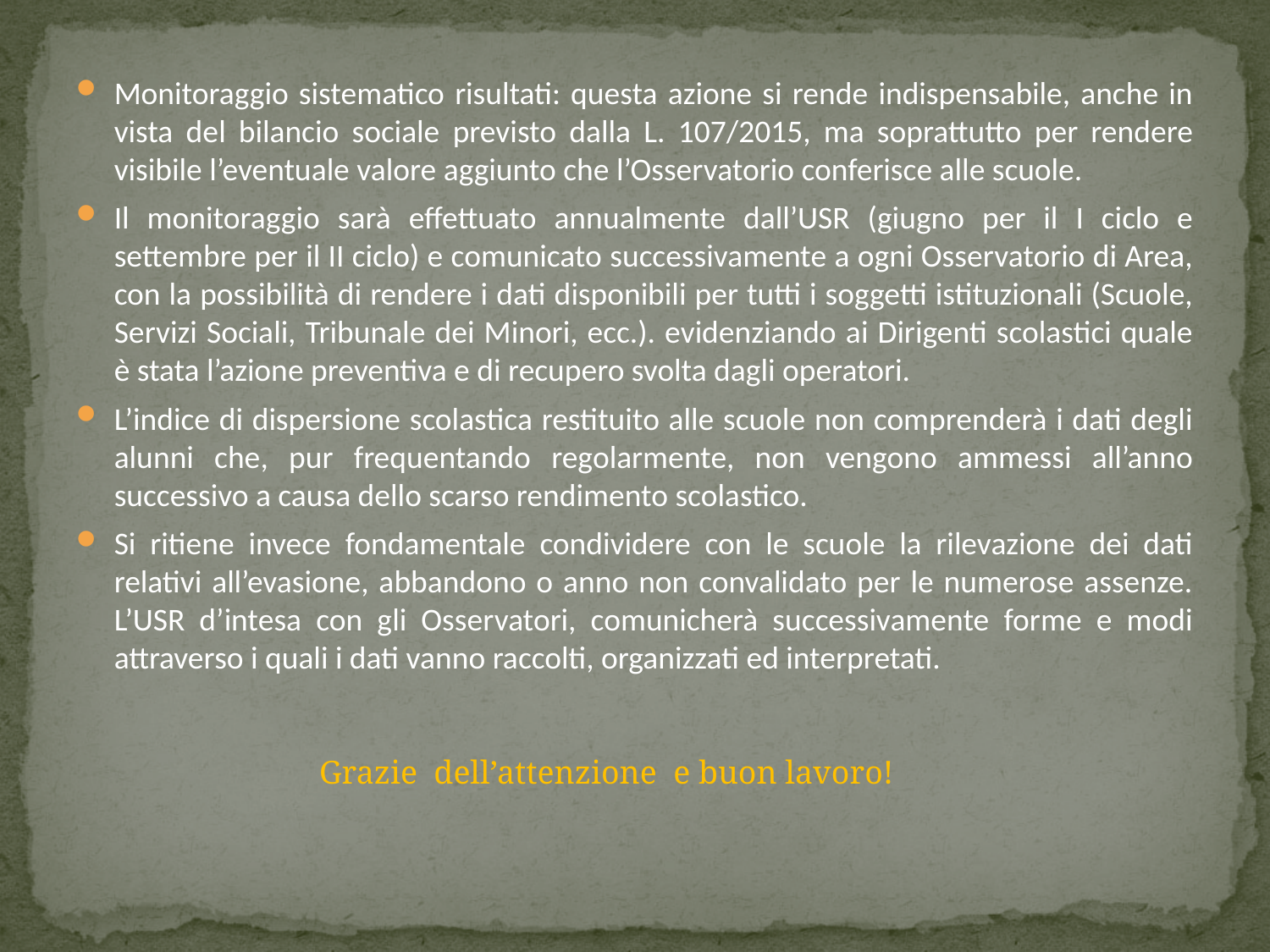

Monitoraggio sistematico risultati: questa azione si rende indispensabile, anche in vista del bilancio sociale previsto dalla L. 107/2015, ma soprattutto per rendere visibile l’eventuale valore aggiunto che l’Osservatorio conferisce alle scuole.
Il monitoraggio sarà effettuato annualmente dall’USR (giugno per il I ciclo e settembre per il II ciclo) e comunicato successivamente a ogni Osservatorio di Area, con la possibilità di rendere i dati disponibili per tutti i soggetti istituzionali (Scuole, Servizi Sociali, Tribunale dei Minori, ecc.). evidenziando ai Dirigenti scolastici quale è stata l’azione preventiva e di recupero svolta dagli operatori.
L’indice di dispersione scolastica restituito alle scuole non comprenderà i dati degli alunni che, pur frequentando regolarmente, non vengono ammessi all’anno successivo a causa dello scarso rendimento scolastico.
Si ritiene invece fondamentale condividere con le scuole la rilevazione dei dati relativi all’evasione, abbandono o anno non convalidato per le numerose assenze. L’USR d’intesa con gli Osservatori, comunicherà successivamente forme e modi attraverso i quali i dati vanno raccolti, organizzati ed interpretati.

Grazie  dell’attenzione  e buon lavoro!